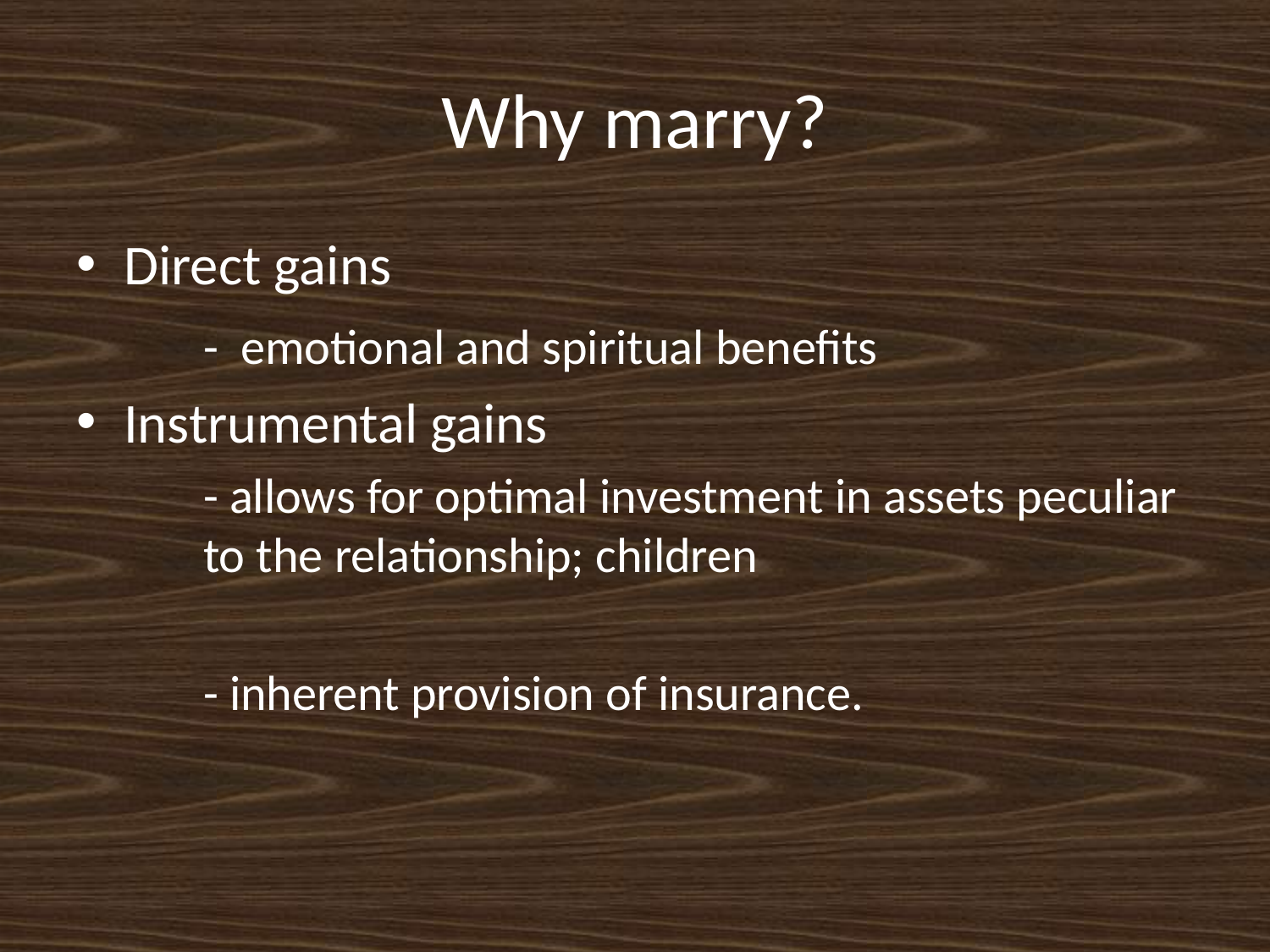

# Why marry?
Direct gains
 	-  emotional and spiritual benefits
Instrumental gains
	- allows for optimal investment in assets peculiar 	to the relationship; children

	- inherent provision of insurance.